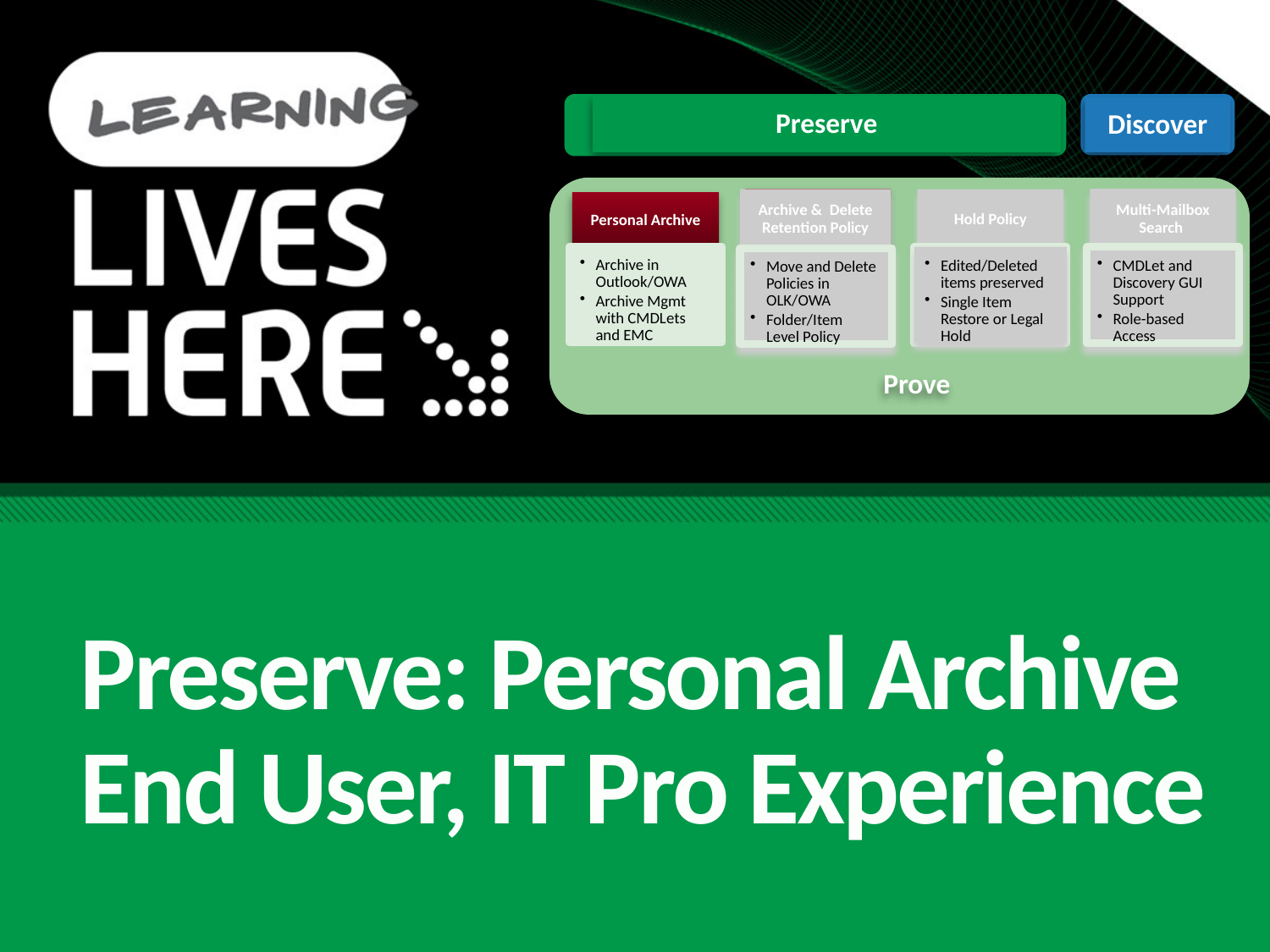

Preserve

Discover

Prove

Multi-Mailbox Search
Archive &  Delete Retention Policy

Hold Policy

Personal Archive

Archive in Outlook/OWA
Archive Mgmt with CMDLets and EMC

Edited/Deleted items preserved
Single Item Restore or Legal Hold

CMDLet and Discovery GUI Support
Role-based Access

Move and Delete Policies in OLK/OWA
Folder/Item Level Policy
# Preserve: Personal Archive End User, IT Pro Experience